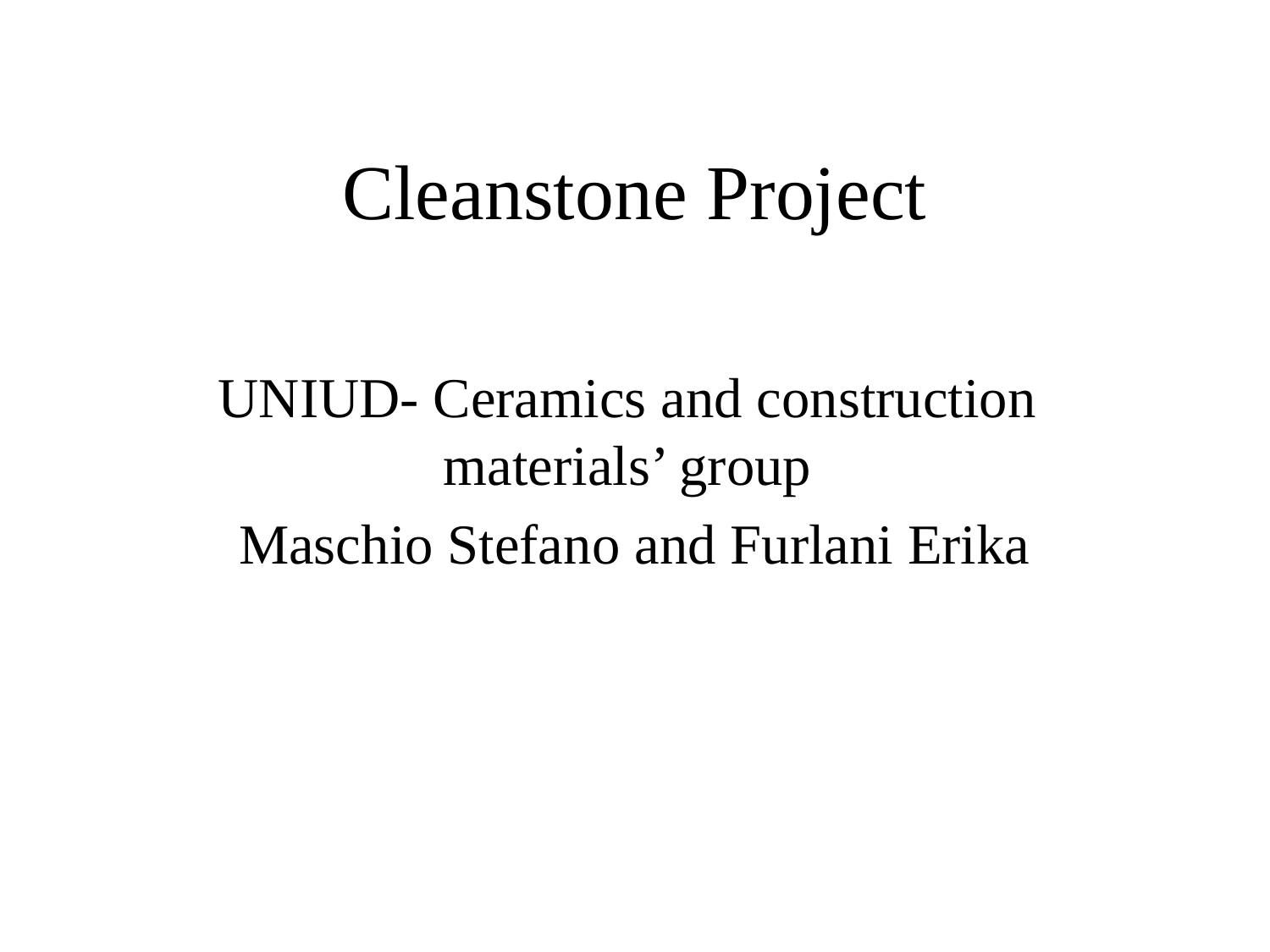

# Cleanstone Project
UNIUD- Ceramics and construction  materials’ group
Maschio Stefano and Furlani Erika